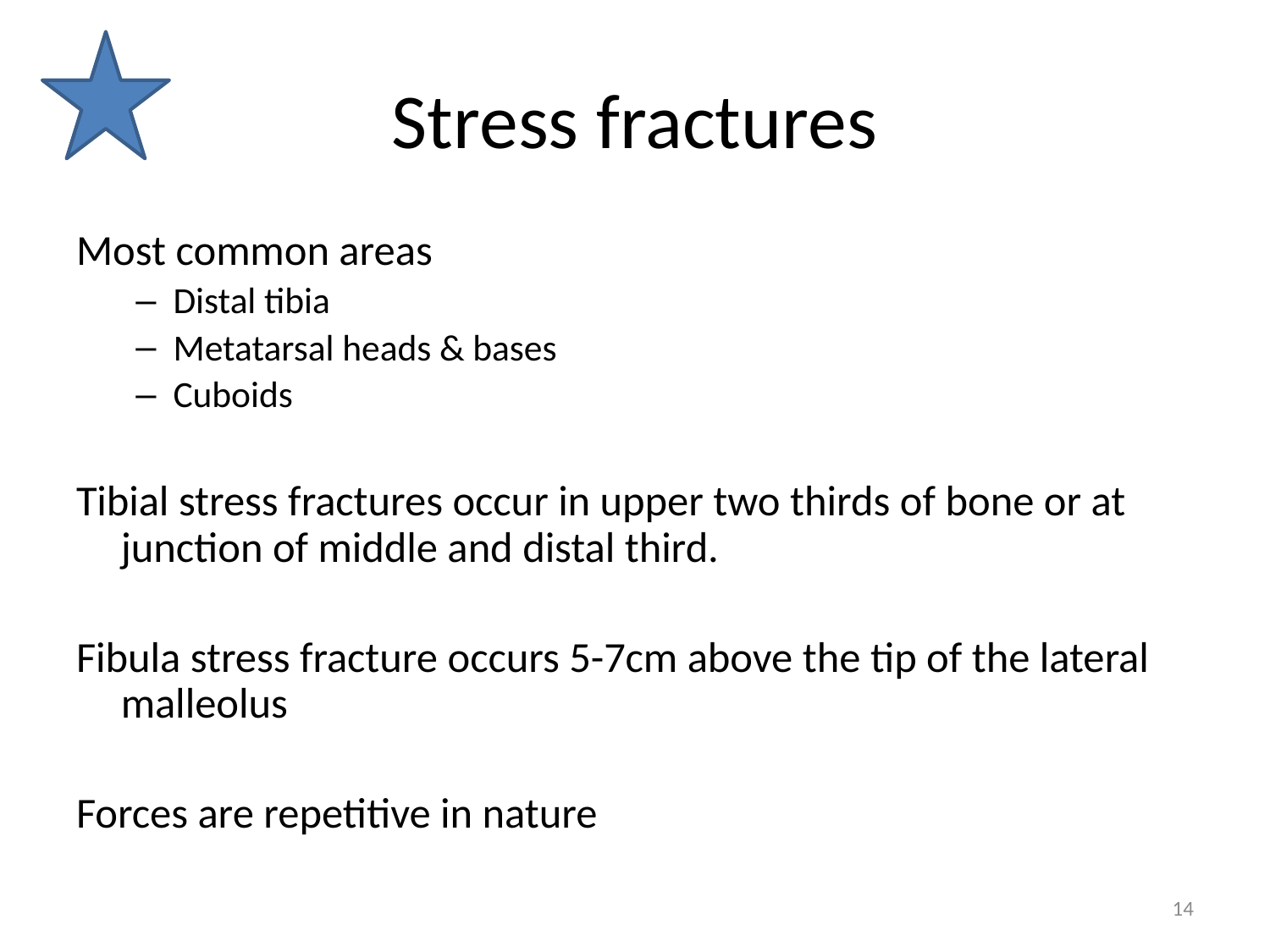

# Stress fractures
Most common areas
Distal tibia
Metatarsal heads & bases
Cuboids

Tibial stress fractures occur in upper two thirds of bone or at junction of middle and distal third.

Fibula stress fracture occurs 5-7cm above the tip of the lateral malleolus

Forces are repetitive in nature
14